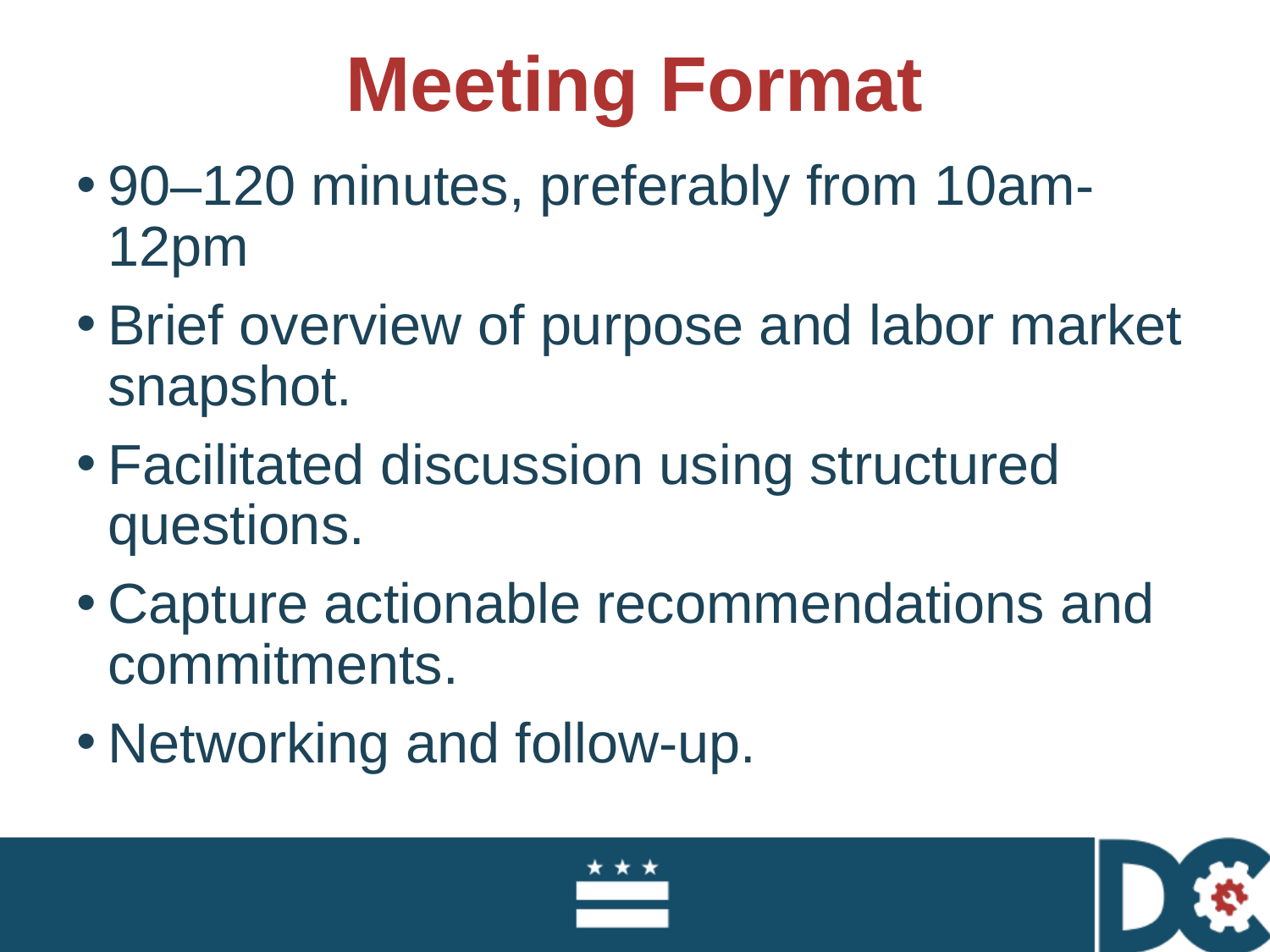

# Meeting Format
90–120 minutes, preferably from 10am-12pm
Brief overview of purpose and labor market snapshot.
Facilitated discussion using structured questions.
Capture actionable recommendations and commitments.
Networking and follow-up.